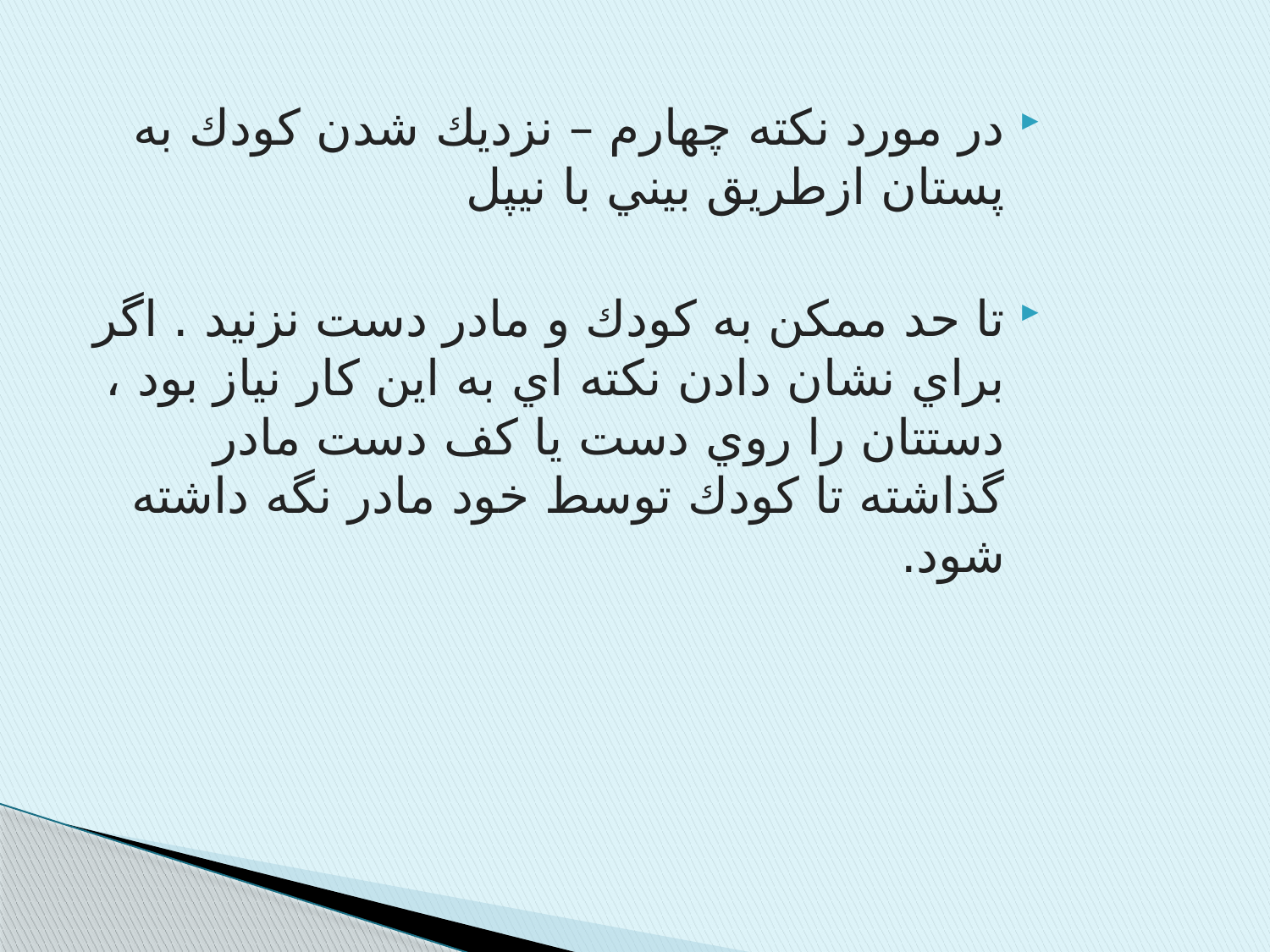

در مورد نكته چهارم – نزديك شدن كودك به پستان ازطريق بيني با نيپل

تا حد ممكن به كودك و مادر دست نزنيد . اگر براي نشان دادن نكته اي به اين كار نياز بود ، دستتان را روي دست يا كف دست مادر گذاشته تا كودك توسط خود مادر نگه داشته شود.